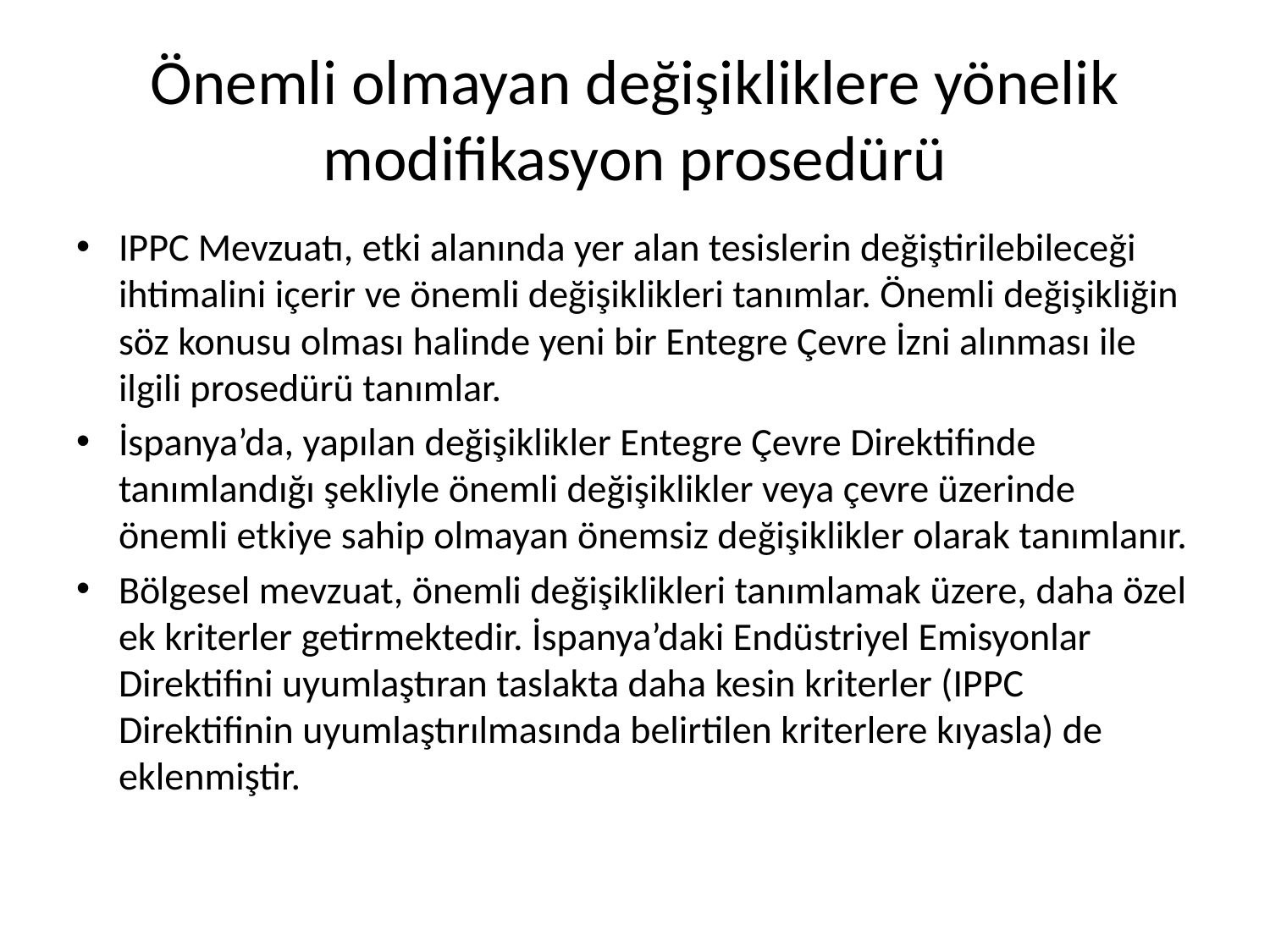

# Önemli olmayan değişikliklere yönelik modifikasyon prosedürü
IPPC Mevzuatı, etki alanında yer alan tesislerin değiştirilebileceği ihtimalini içerir ve önemli değişiklikleri tanımlar. Önemli değişikliğin söz konusu olması halinde yeni bir Entegre Çevre İzni alınması ile ilgili prosedürü tanımlar.
İspanya’da, yapılan değişiklikler Entegre Çevre Direktifinde tanımlandığı şekliyle önemli değişiklikler veya çevre üzerinde önemli etkiye sahip olmayan önemsiz değişiklikler olarak tanımlanır.
Bölgesel mevzuat, önemli değişiklikleri tanımlamak üzere, daha özel ek kriterler getirmektedir. İspanya’daki Endüstriyel Emisyonlar Direktifini uyumlaştıran taslakta daha kesin kriterler (IPPC Direktifinin uyumlaştırılmasında belirtilen kriterlere kıyasla) de eklenmiştir.